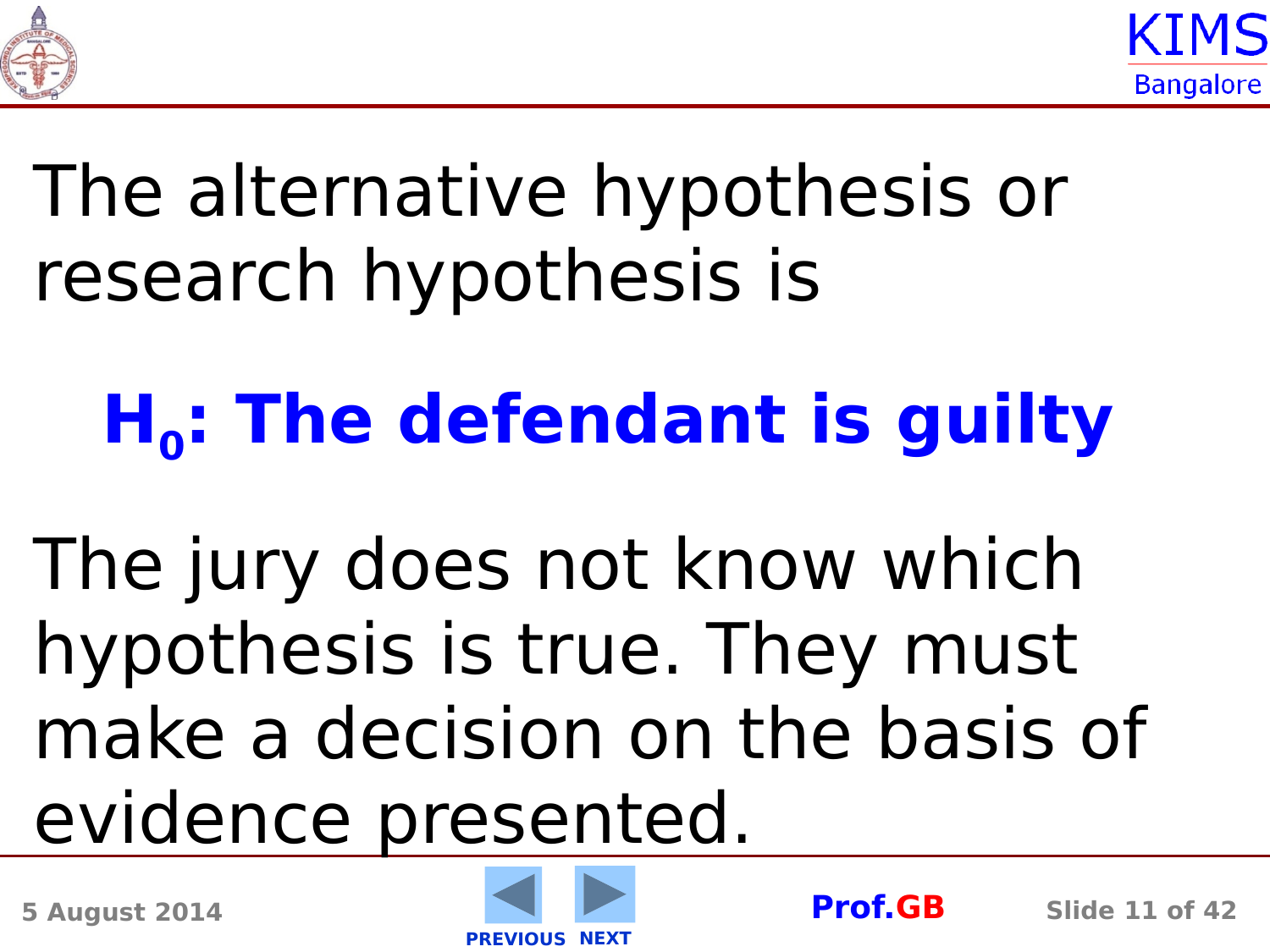

The alternative hypothesis or research hypothesis is
H0: The defendant is guilty
The jury does not know which hypothesis is true. They must make a decision on the basis of evidence presented.
5 August 2014